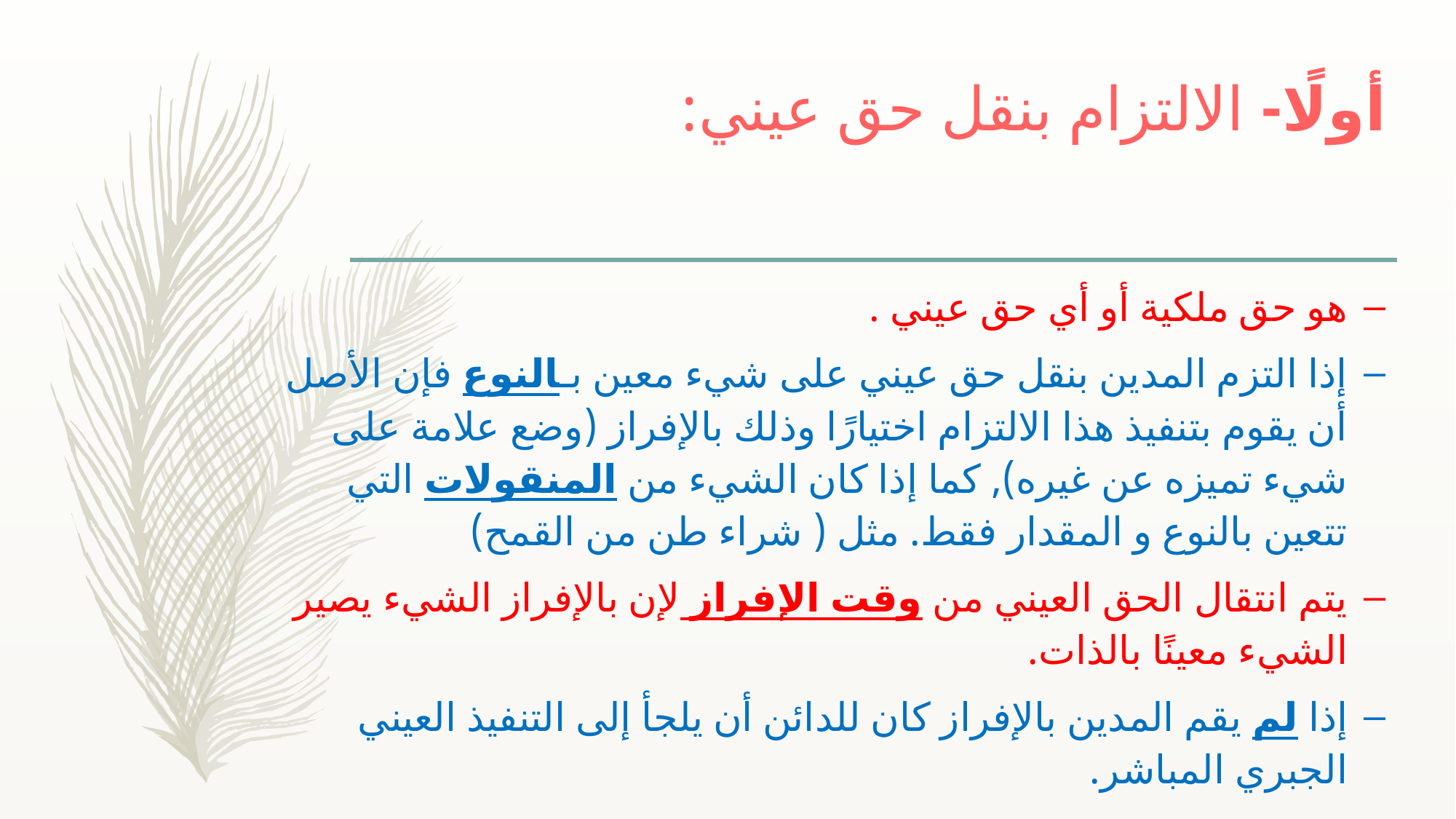

# أولًا- الالتزام بنقل حق عيني:
هو حق ملكية أو أي حق عيني .
إذا التزم المدين بنقل حق عيني على شيء معين بـالنوع فإن الأصل أن يقوم بتنفيذ هذا الالتزام اختيارًا وذلك بالإفراز (وضع علامة على شيء تميزه عن غيره), كما إذا كان الشيء من المنقولات التي تتعين بالنوع و المقدار فقط. مثل ( شراء طن من القمح)
يتم انتقال الحق العيني من وقت الإفراز لإن بالإفراز الشيء يصير الشيء معينًا بالذات.
إذا لم يقم المدين بالإفراز كان للدائن أن يلجأ إلى التنفيذ العيني الجبري المباشر.